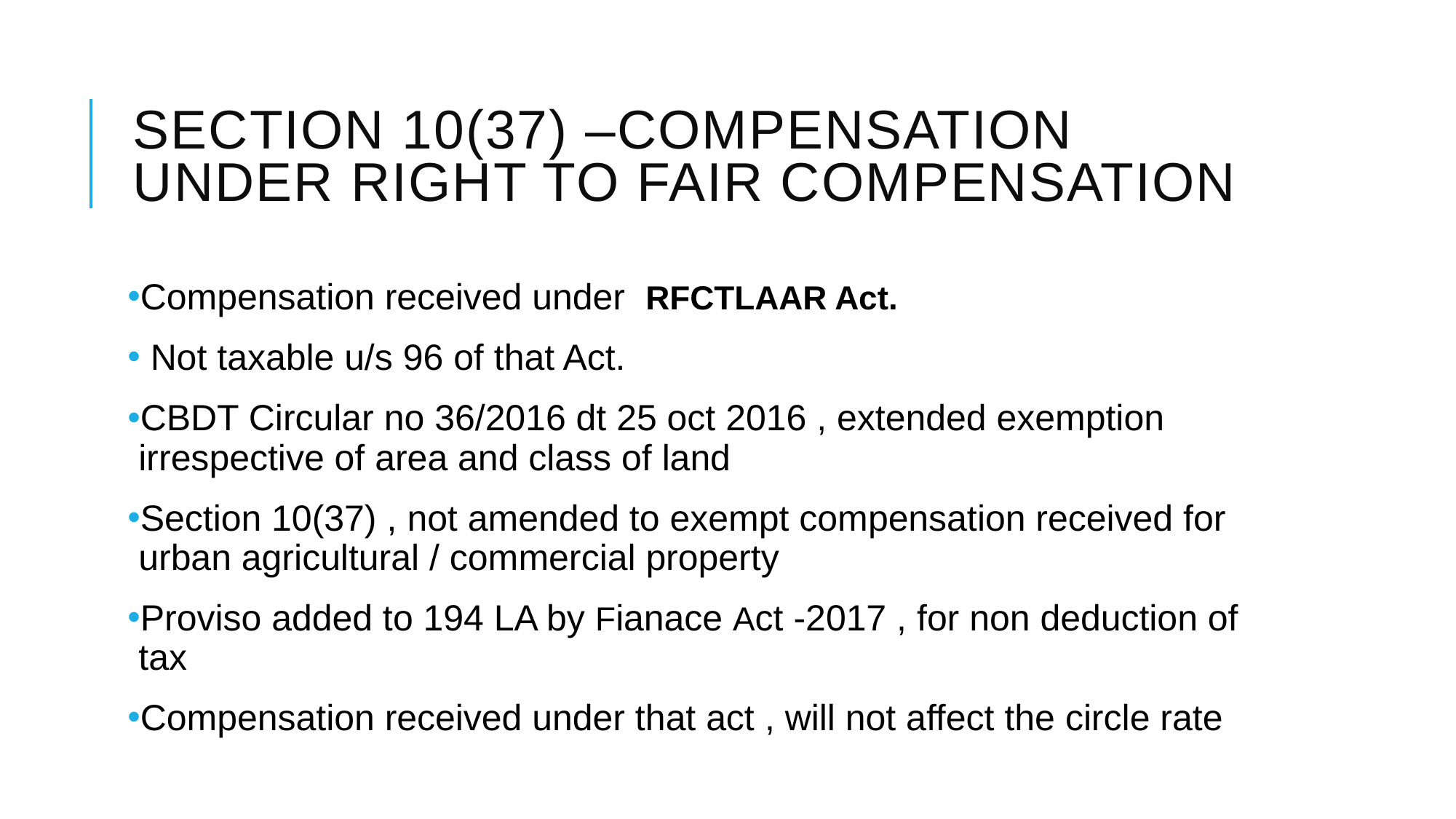

# Section 10(37) –Compensation under Right to Fair Compensation
Compensation received under  RFCTLAAR Act.
 Not taxable u/s 96 of that Act.
CBDT Circular no 36/2016 dt 25 oct 2016 , extended exemption irrespective of area and class of land
Section 10(37) , not amended to exempt compensation received for urban agricultural / commercial property
Proviso added to 194 LA by Fianace Act -2017 , for non deduction of tax
Compensation received under that act , will not affect the circle rate